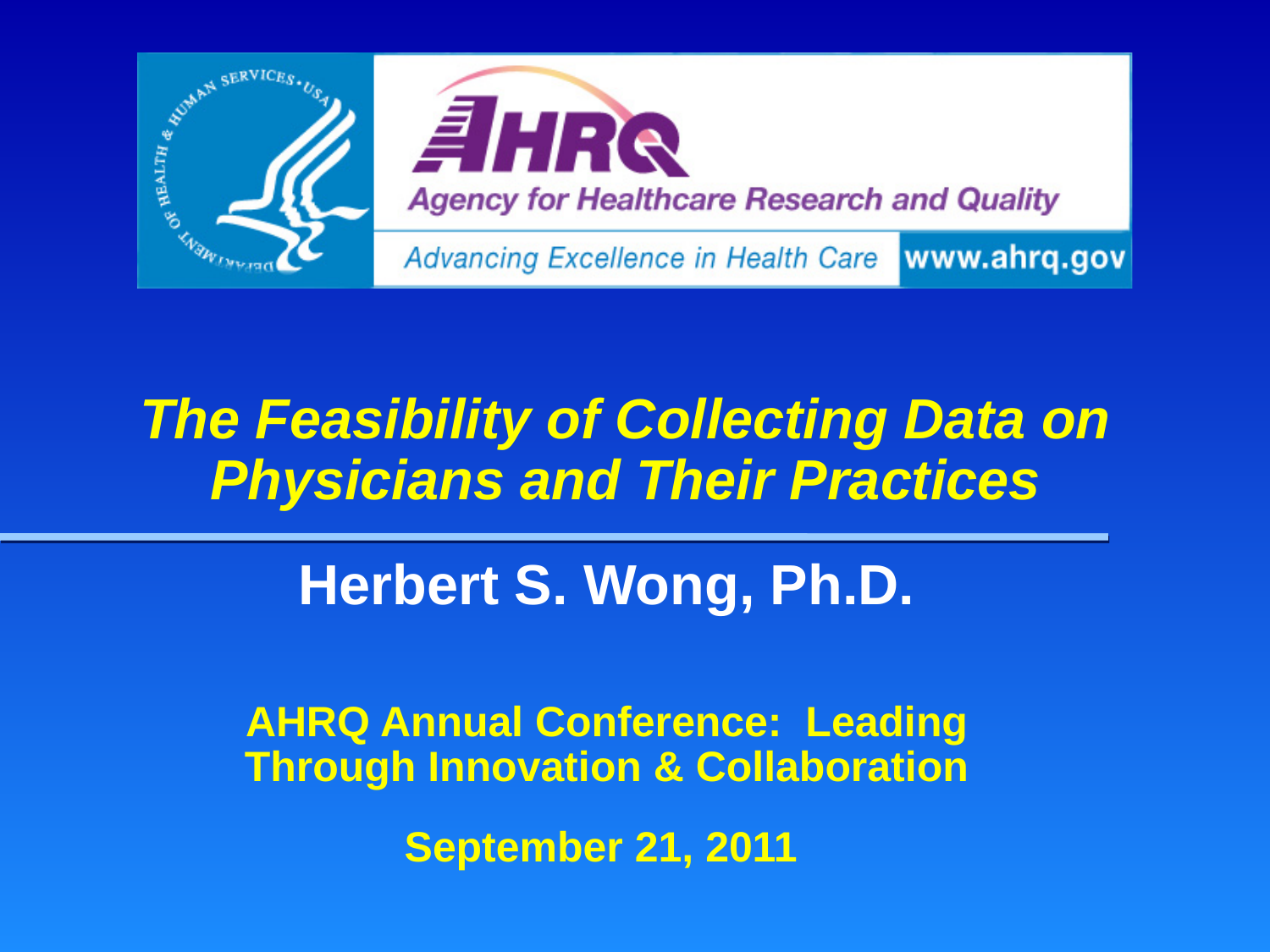

# The Feasibility of Collecting Data on Physicians and Their Practices
Herbert S. Wong, Ph.D.

AHRQ Annual Conference:  Leading Through Innovation & Collaboration

September 21, 2011